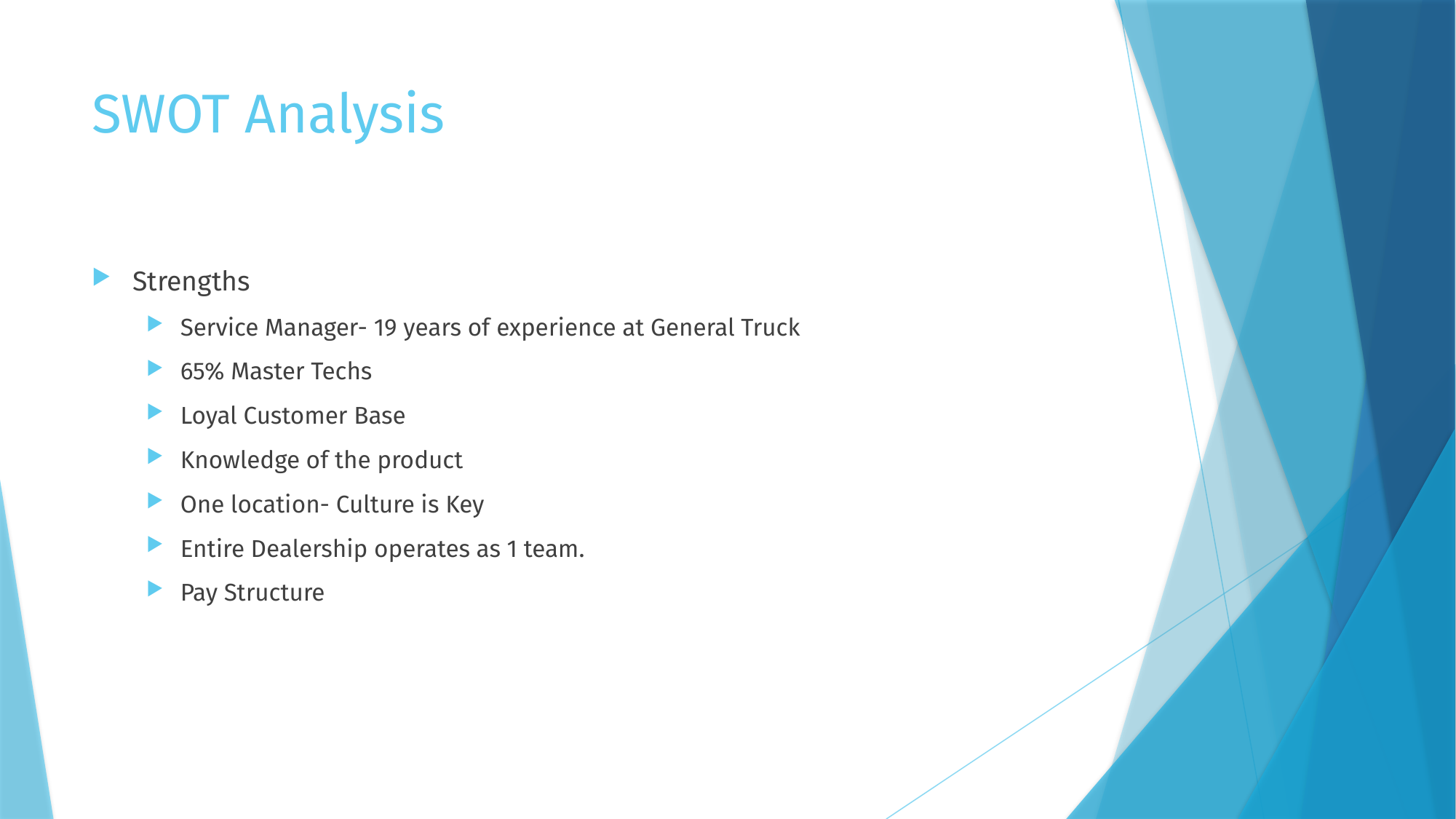

# SWOT Analysis
Strengths
Service Manager- 19 years of experience at General Truck
65% Master Techs
Loyal Customer Base
Knowledge of the product
One location- Culture is Key
Entire Dealership operates as 1 team.
Pay Structure